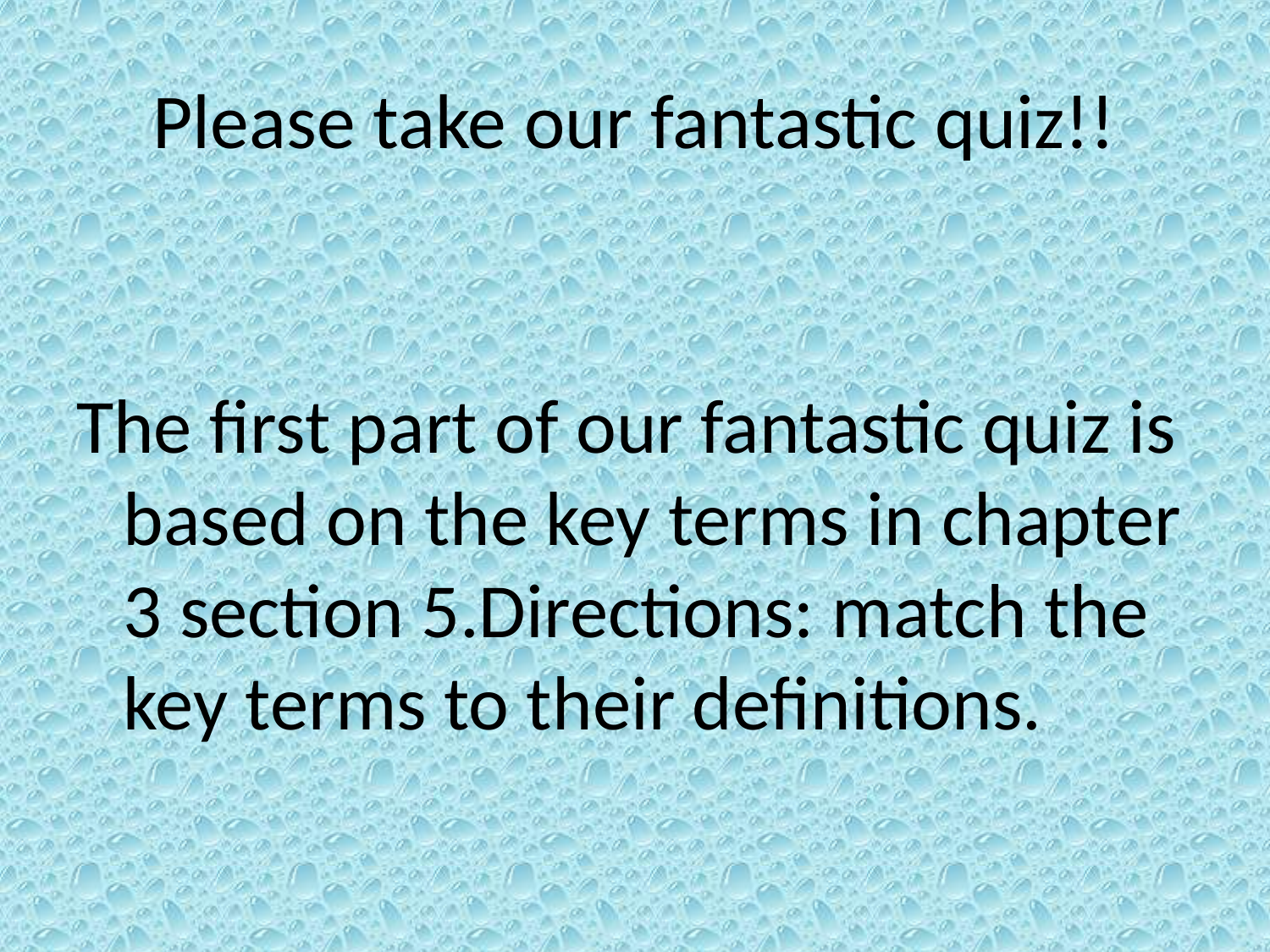

# Please take our fantastic quiz!!
The first part of our fantastic quiz is based on the key terms in chapter 3 section 5.Directions: match the key terms to their definitions.